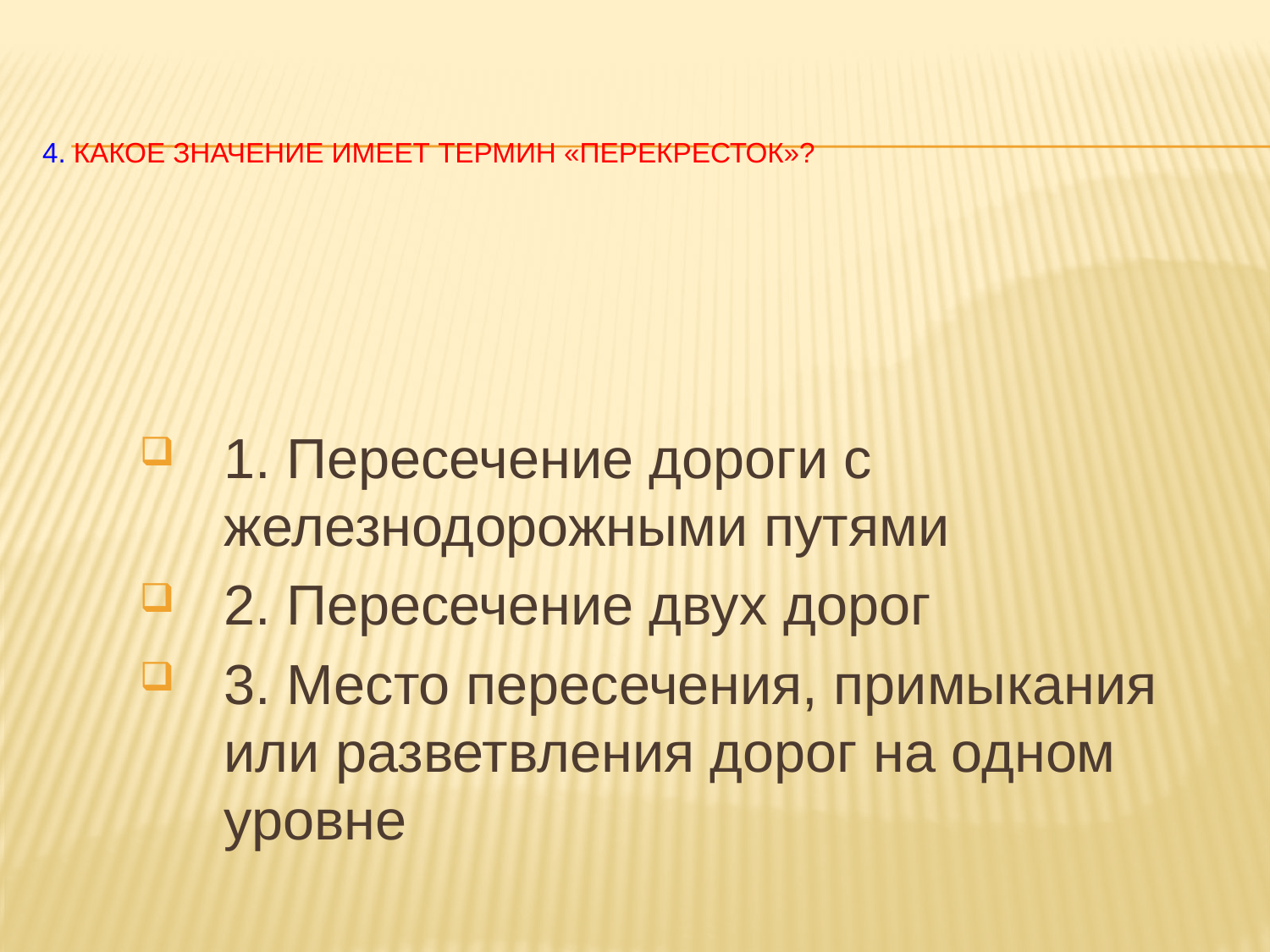

# 4. Какое значение имеет термин «перекресток»?
1. Пересечение дороги с железнодорожными путями
2. Пересечение двух дорог
3. Место пересечения, примыкания или разветвления дорог на одном уровне